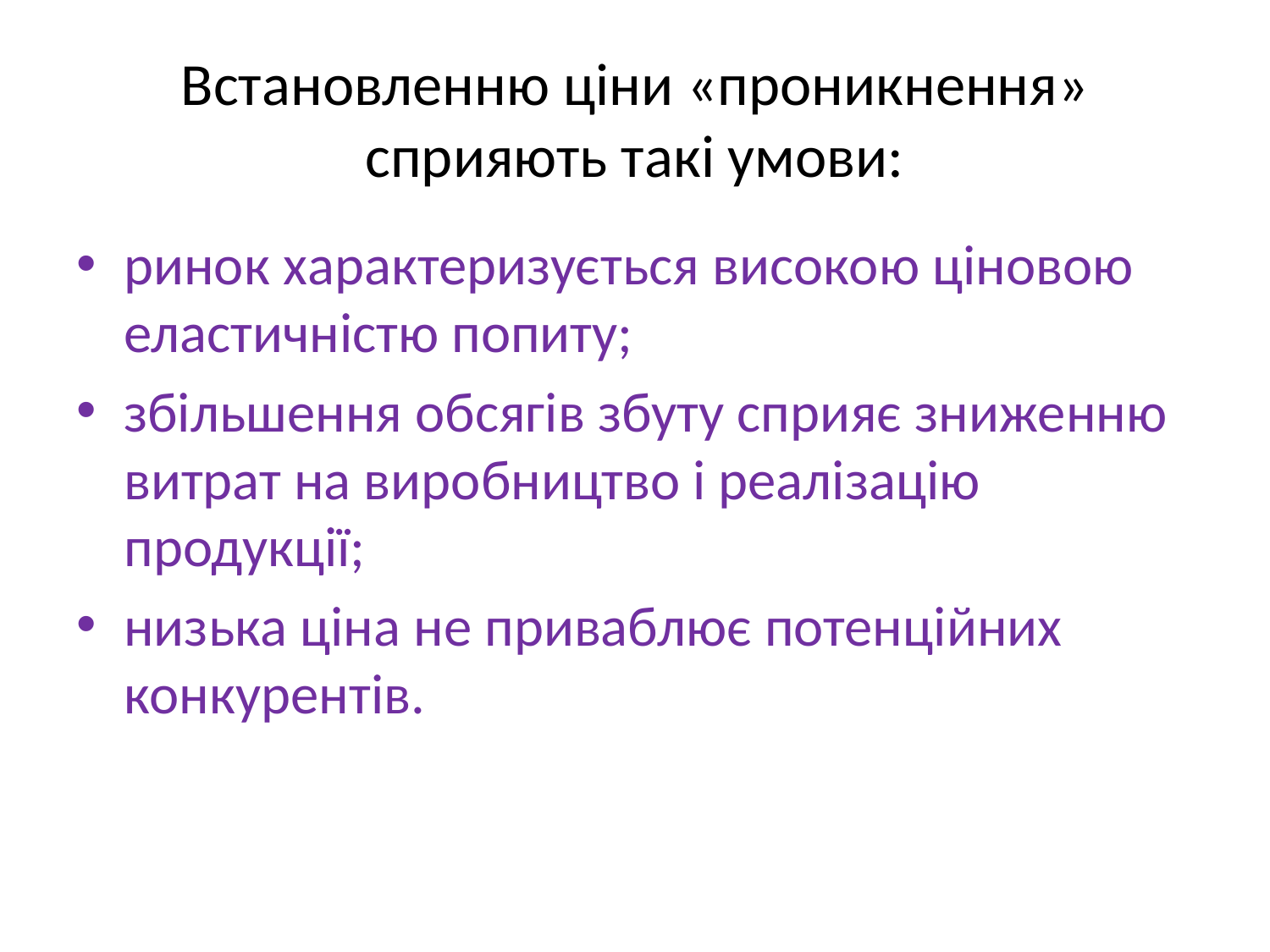

# Встановленню ціни «проникнення» сприяють такі умови:
ринок характеризується високою ціновою еластичністю попиту;
збільшення обсягів збуту сприяє зниженню витрат на виробництво і реалізацію продукції;
низька ціна не приваблює потенційних конкурентів.